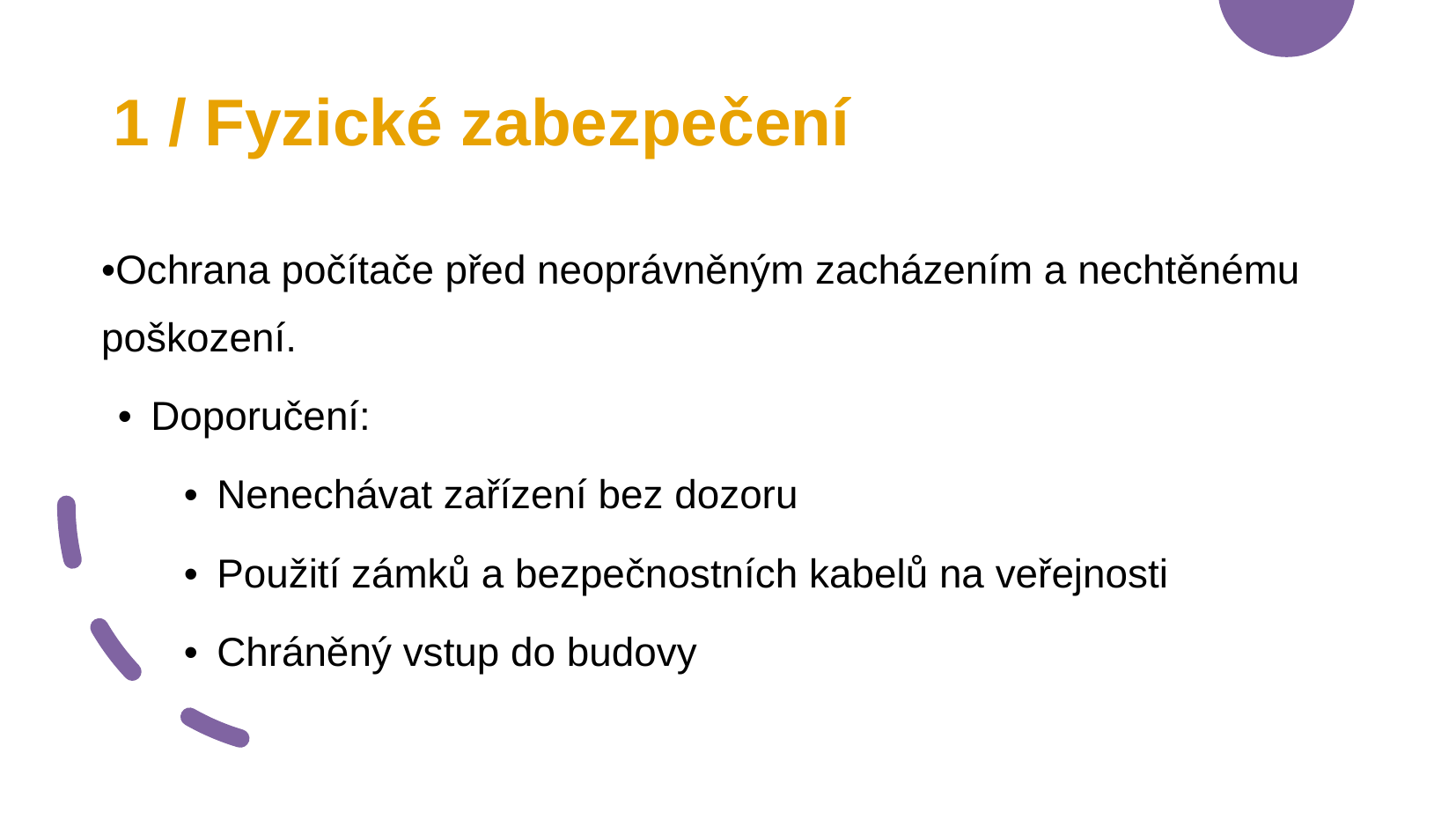

1 / Fyzické zabezpečení
Ochrana počítače před neoprávněným zacházením a nechtěnému poškození.
Doporučení:
Nenechávat zařízení bez dozoru
Použití zámků a bezpečnostních kabelů na veřejnosti
Chráněný vstup do budovy